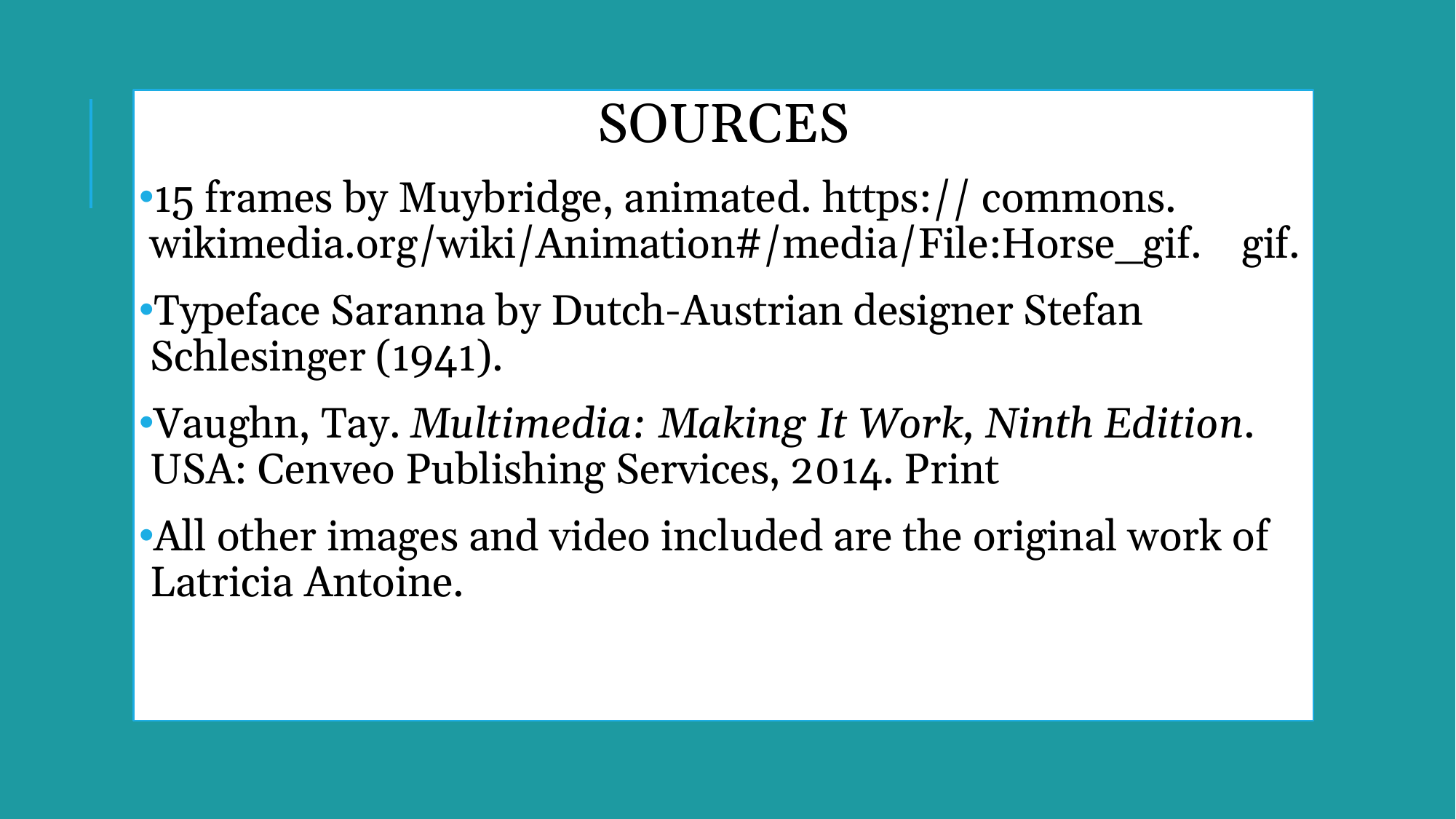

SOURCES
15 frames by Muybridge, animated. https:// commons. 	wikimedia.org/wiki/Animation#/media/File:Horse_gif.	gif.
Typeface Saranna by Dutch-Austrian designer Stefan Schlesinger (1941).
Vaughn, Tay. Multimedia: Making It Work, Ninth Edition. USA: Cenveo Publishing Services, 2014. Print
All other images and video included are the original work of Latricia Antoine.